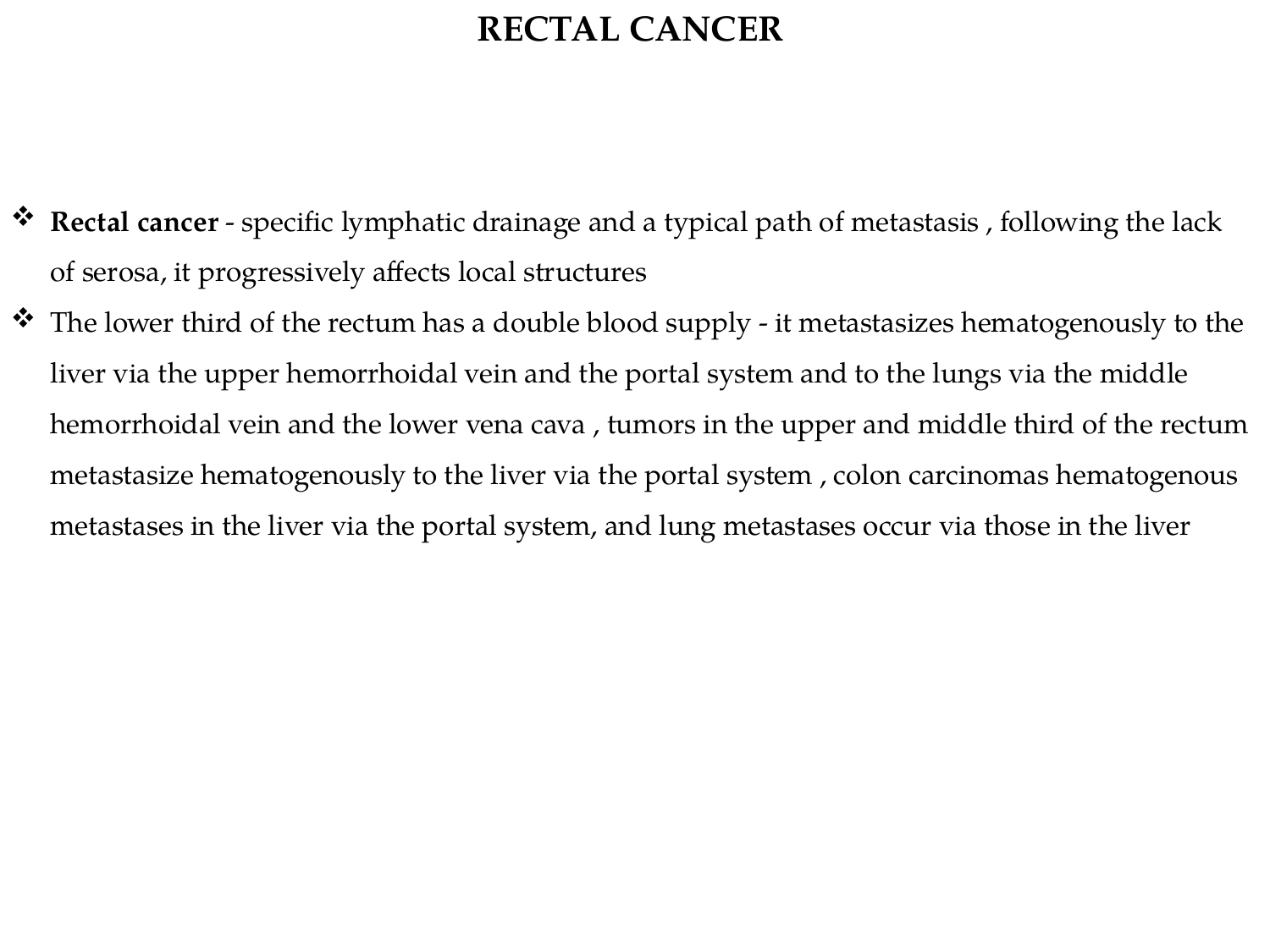

RECTAL CANCER
Rectal cancer - specific lymphatic drainage and a typical path of metastasis , following the lack of serosa, it progressively affects local structures
The lower third of the rectum has a double blood supply - it metastasizes hematogenously to the liver via the upper hemorrhoidal vein and the portal system and to the lungs via the middle hemorrhoidal vein and the lower vena cava , tumors in the upper and middle third of the rectum metastasize hematogenously to the liver via the portal system , colon carcinomas hematogenous metastases in the liver via the portal system, and lung metastases occur via those in the liver